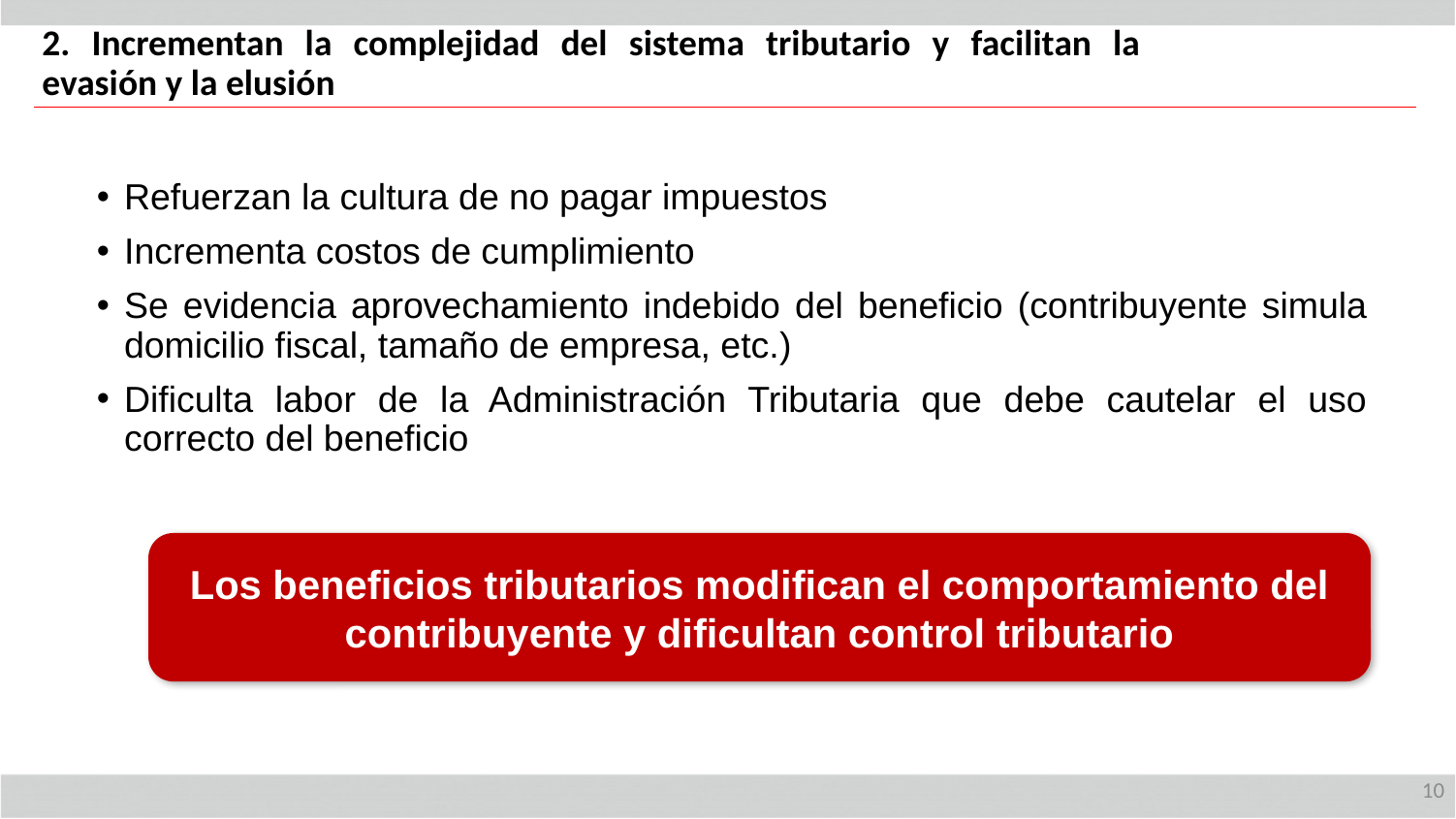

2. Incrementan la complejidad del sistema tributario y facilitan la evasión y la elusión
Refuerzan la cultura de no pagar impuestos
Incrementa costos de cumplimiento
Se evidencia aprovechamiento indebido del beneficio (contribuyente simula domicilio fiscal, tamaño de empresa, etc.)
Dificulta labor de la Administración Tributaria que debe cautelar el uso correcto del beneficio
Los beneficios tributarios modifican el comportamiento del contribuyente y dificultan control tributario
10